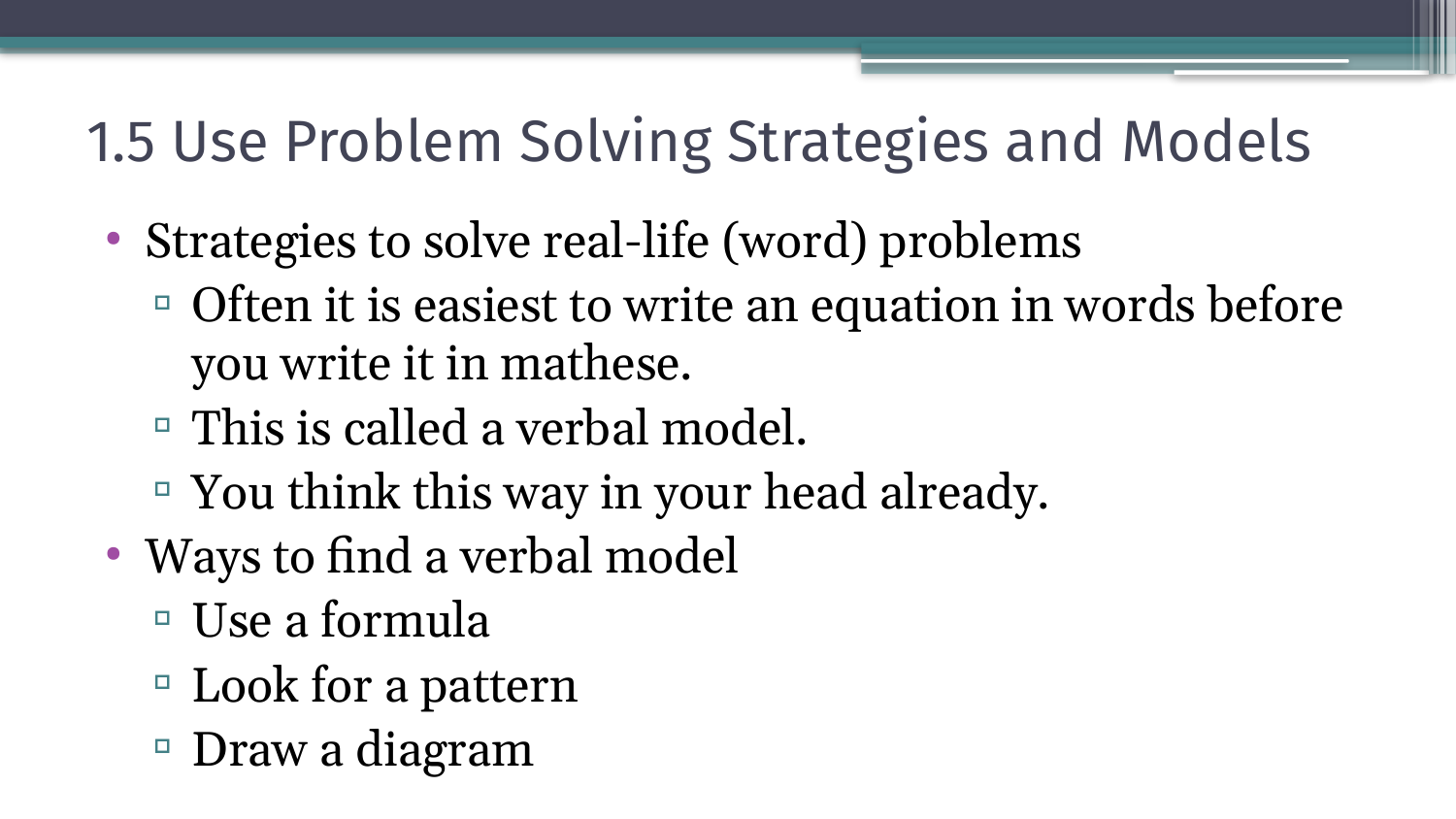

# 1.5 Use Problem Solving Strategies and Models
Strategies to solve real-life (word) problems
Often it is easiest to write an equation in words before you write it in mathese.
This is called a verbal model.
You think this way in your head already.
Ways to find a verbal model
Use a formula
Look for a pattern
Draw a diagram